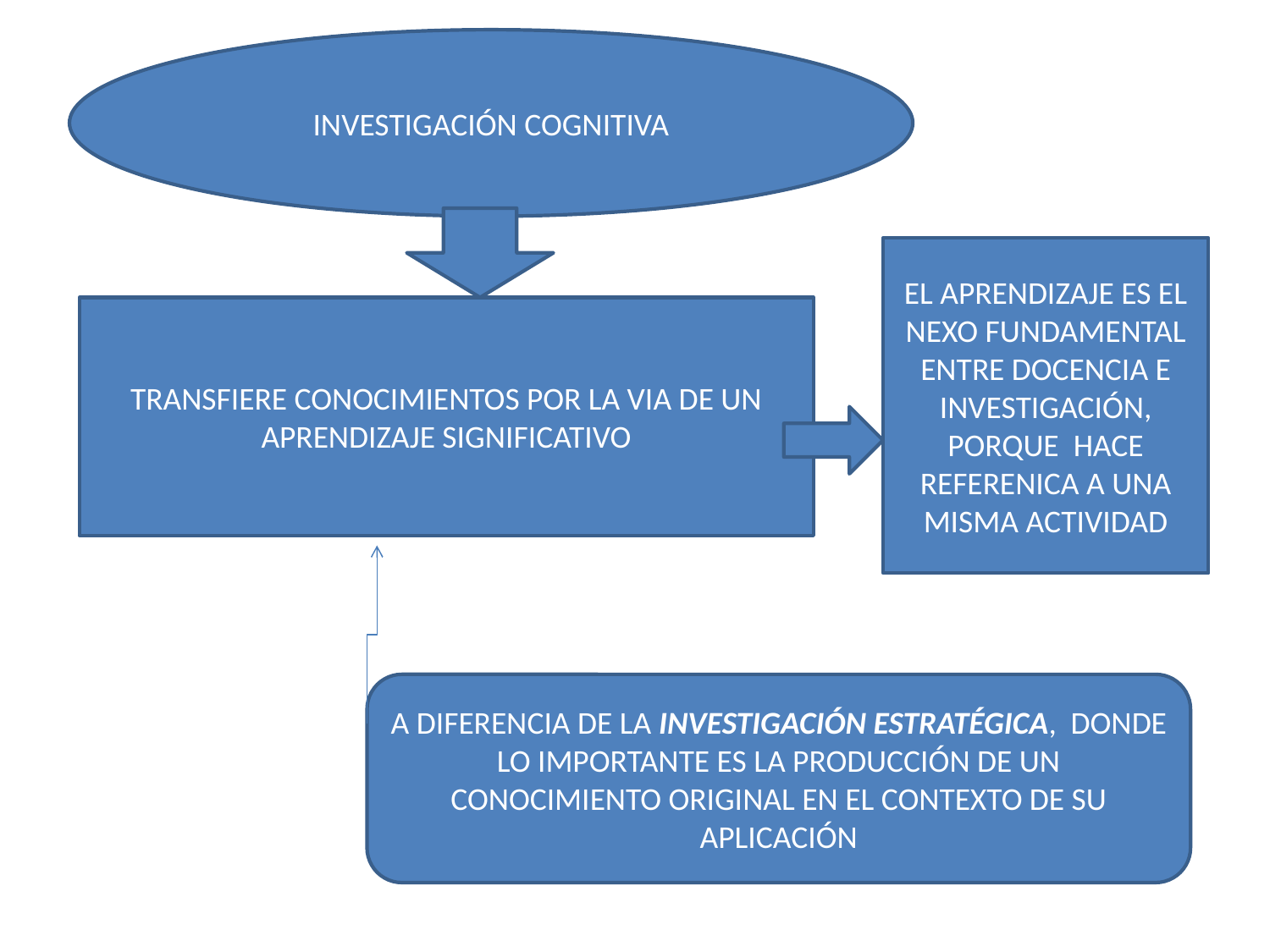

INVESTIGACIÓN COGNITIVA

EL APRENDIZAJE ES EL NEXO FUNDAMENTAL ENTRE DOCENCIA E INVESTIGACIÓN, PORQUE  HACE REFERENICA A UNA MISMA ACTIVIDAD
TRANSFIERE CONOCIMIENTOS POR LA VIA DE UN APRENDIZAJE SIGNIFICATIVO

A DIFERENCIA DE LA INVESTIGACIÓN ESTRATÉGICA,  DONDE LO IMPORTANTE ES LA PRODUCCIÓN DE UN CONOCIMIENTO ORIGINAL EN EL CONTEXTO DE SU APLICACIÓN